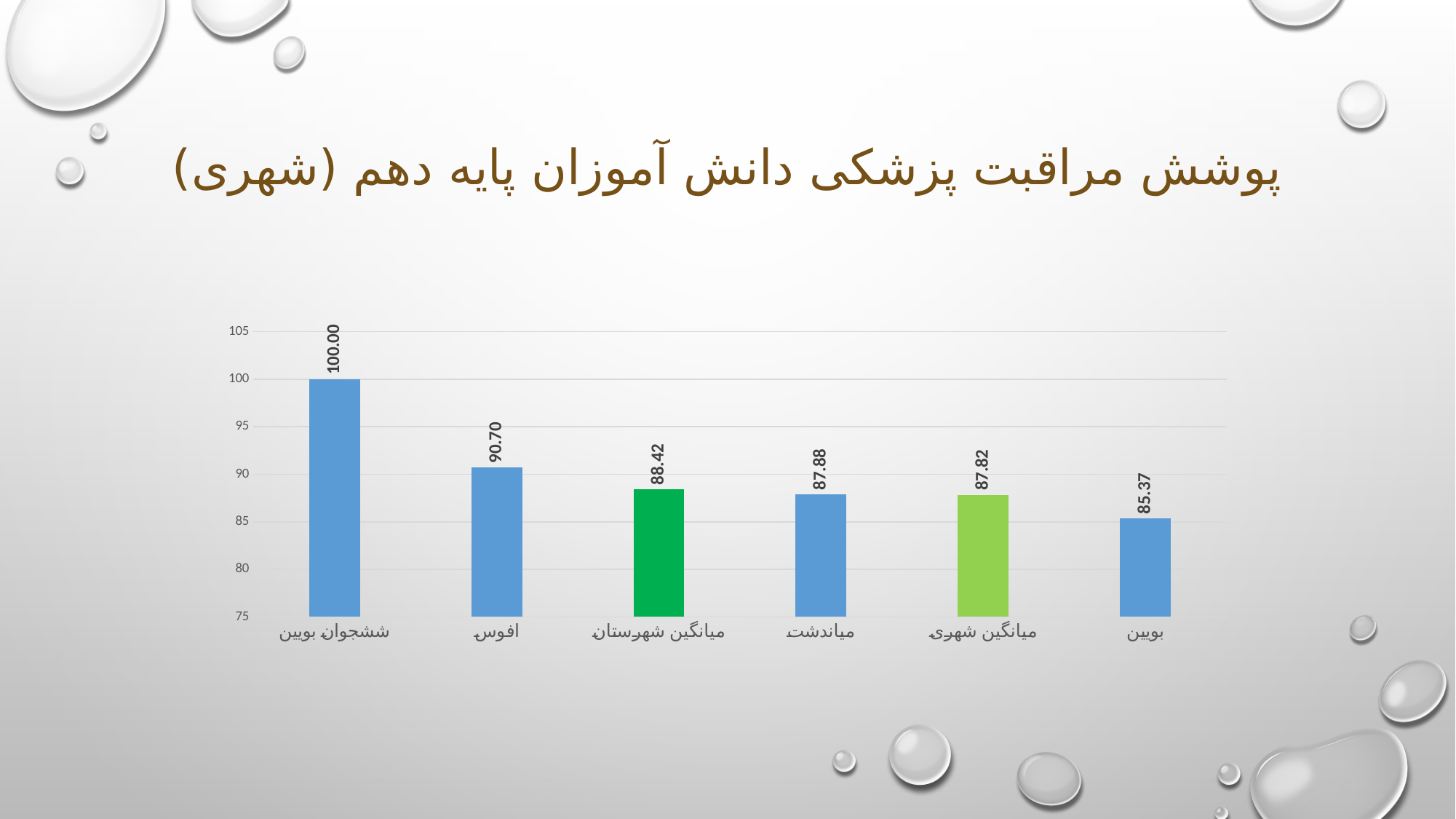

# پوشش مراقبت پزشکی دانش آموزان پایه دهم (شهری)

### Chart

| Category | Average of درصد |
|---|---|
| ششجوان بویین | 100.0 |
| افوس | 90.69767442 |
| میانگین شهرستان | 88.42 |
| میاندشت | 87.87878788 |
| میانگین شهری | 87.82 |
| بویین | 85.36585366 |